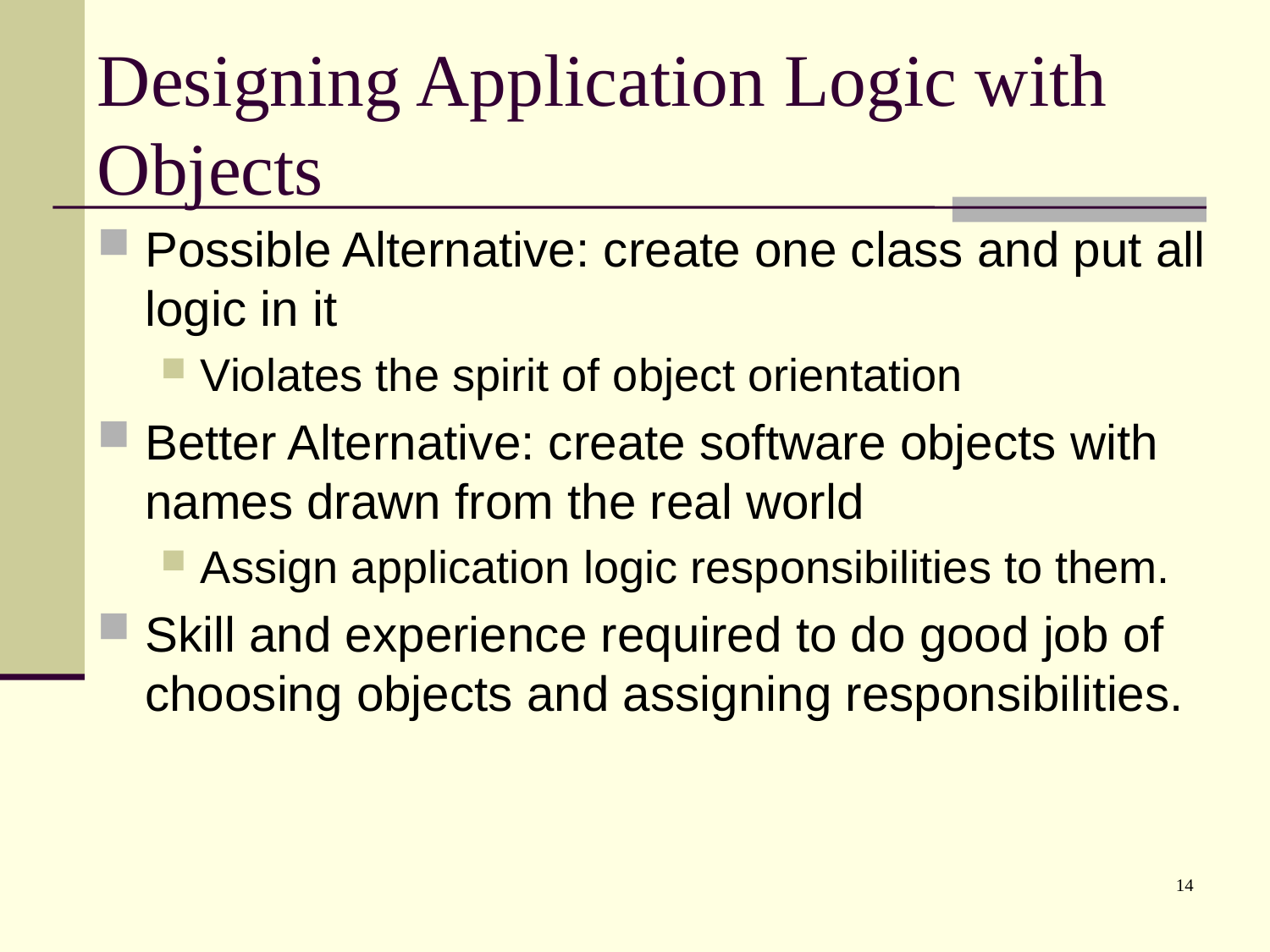

# Designing Application Logic with Objects
Possible Alternative: create one class and put all logic in it
Violates the spirit of object orientation
Better Alternative: create software objects with names drawn from the real world
Assign application logic responsibilities to them.
Skill and experience required to do good job of choosing objects and assigning responsibilities.
14